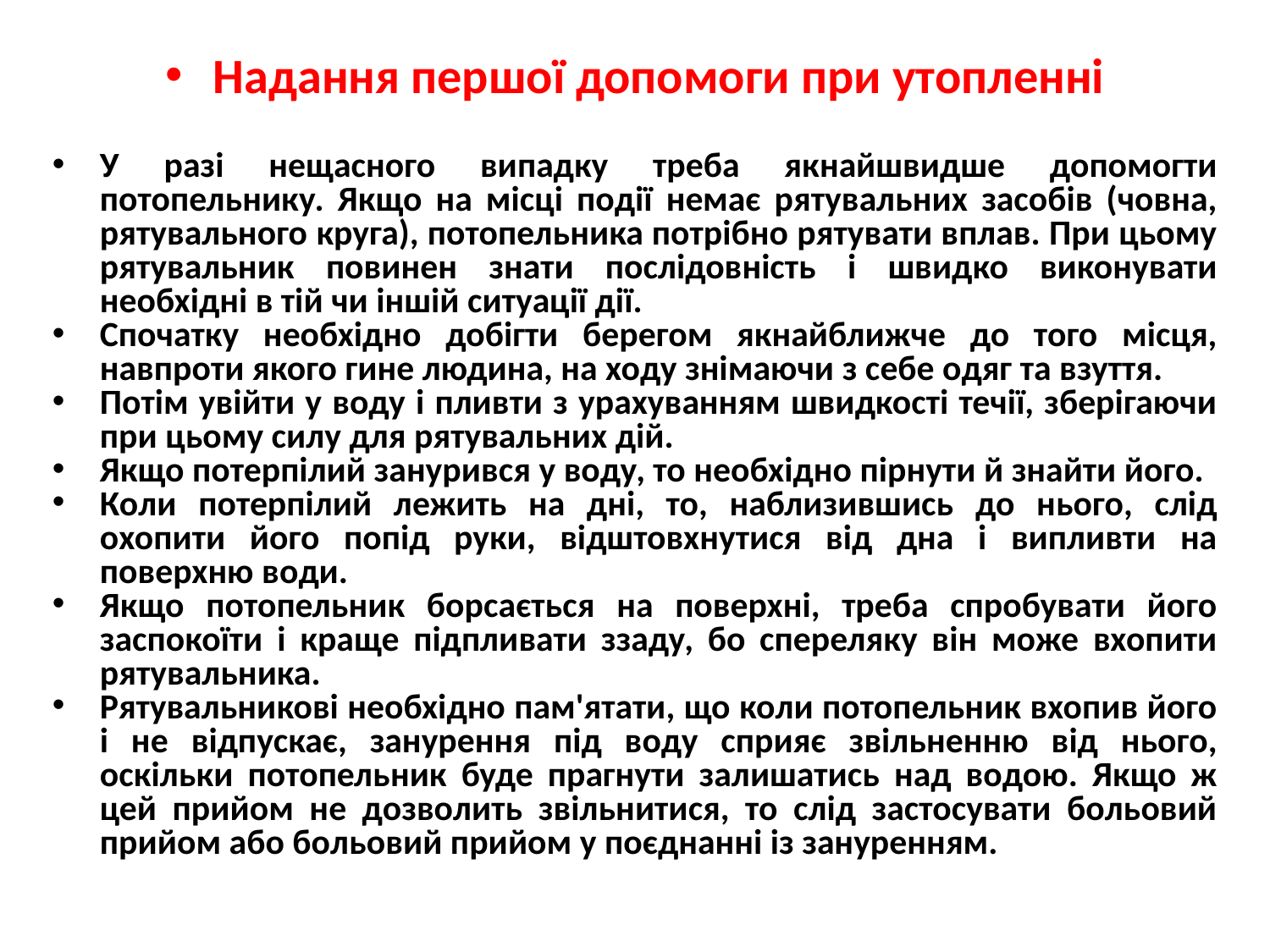

Надання першої допомоги при утопленні

У разі нещасного випадку треба якнайшвидше допомогти потопельнику. Якщо на місці події немає рятувальних засобів (човна, рятувального круга), потопельника потрібно рятувати вплав. При цьому рятувальник повинен знати послідовність і швидко виконувати необхідні в тій чи іншій ситуації дії.
Спочатку необхідно добігти берегом якнайближче до того місця, навпроти якого гине людина, на ходу знімаючи з себе одяг та взуття.
Потім увійти у воду і пливти з урахуванням швидкості течії, зберігаючи при цьому силу для рятувальних дій.
Якщо потерпілий занурився у воду, то необхідно пірнути й знайти його.
Коли потерпілий лежить на дні, то, наблизившись до нього, слід охопити його попід руки, відштовхнутися від дна і випливти на поверхню води.
Якщо потопельник борсається на поверхні, треба спробувати його заспокоїти і краще підпливати ззаду, бо спереляку він може вхопити рятувальника.
Рятувальникові необхідно пам'ятати, що коли потопельник вхопив його і не відпускає, занурення під воду сприяє звільненню від нього, оскільки потопельник буде прагнути залишатись над водою. Якщо ж цей прийом не дозволить звільнитися, то слід застосувати больовий прийом або больовий прийом у поєднанні із зануренням.